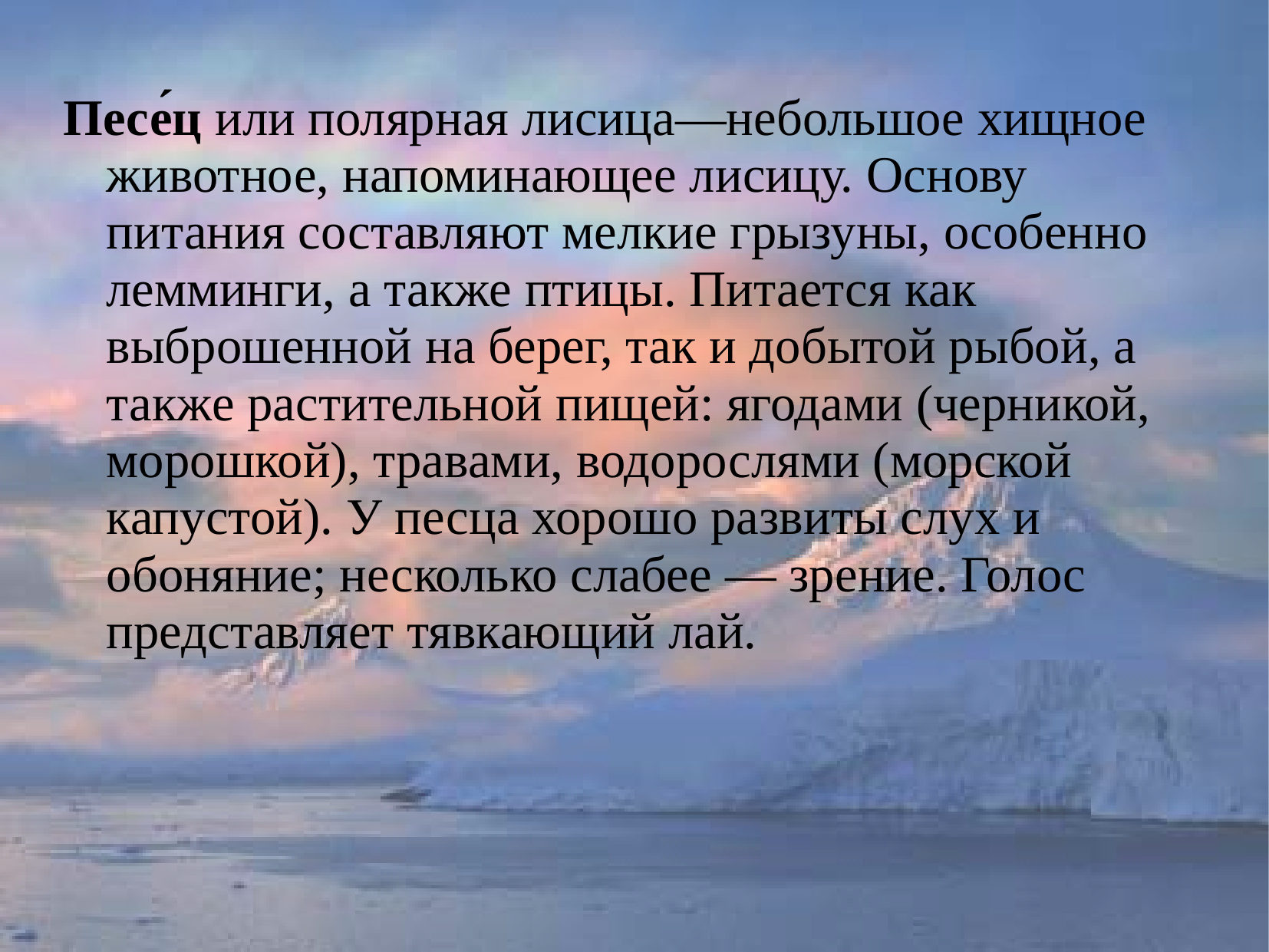

Песе́ц или полярная лисица—небольшое хищное животное, напоминающее лисицу. Основу  питания составляют мелкие грызуны, особенно лемминги, а также птицы. Питается как выброшенной на берег, так и добытой рыбой, а также растительной пищей: ягодами (черникой, морошкой), травами, водорослями (морской капустой). У песца хорошо развиты слух и обоняние; несколько слабее — зрение. Голос представляет тявкающий лай.